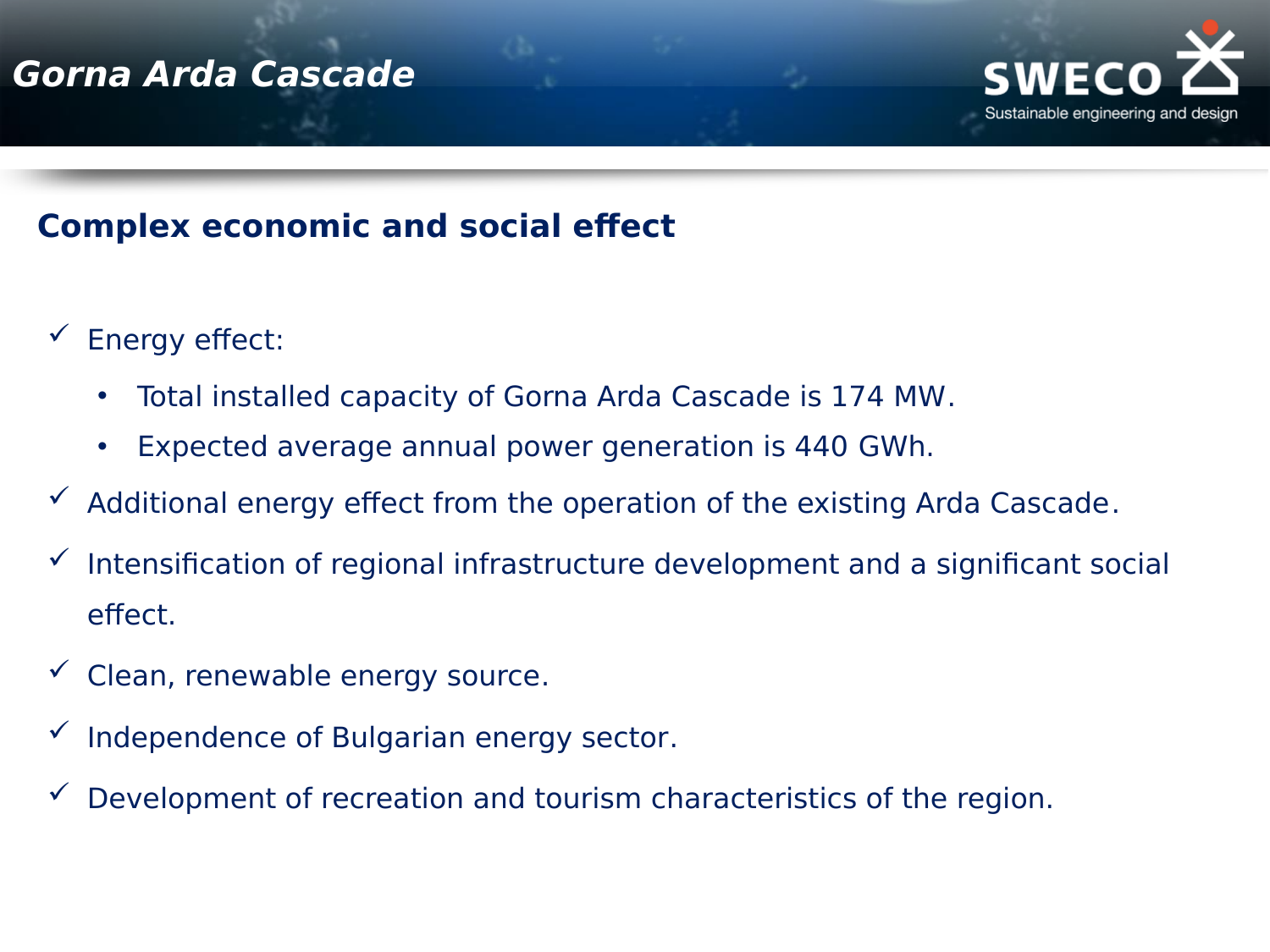

Gorna Arda Cascade
Complex economic and social effect
Energy effect:
Total installed capacity of Gorna Arda Cascade is 174 MW.
Expected average annual power generation is 440 GWh.
Additional energy effect from the operation of the existing Arda Cascade.
Intensification of regional infrastructure development and a significant social effect.
Clean, renewable energy source.
Independence of Bulgarian energy sector.
Development of recreation and tourism characteristics of the region.